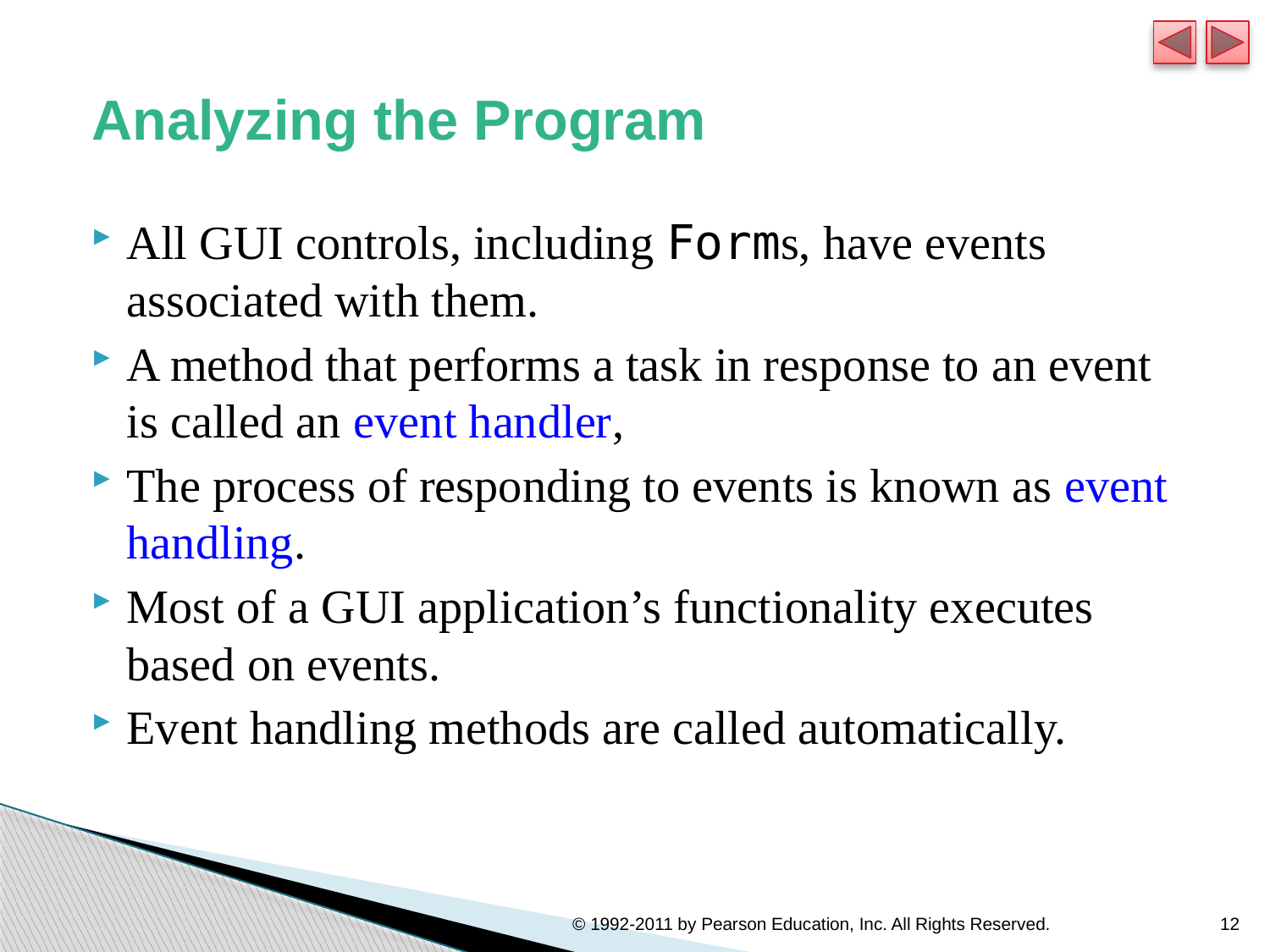

# Analyzing the Program
All GUI controls, including Forms, have events associated with them.
A method that performs a task in response to an event is called an event handler,
The process of responding to events is known as event handling.
Most of a GUI application’s functionality executes based on events.
Event handling methods are called automatically.
© 1992-2011 by Pearson Education, Inc. All Rights Reserved.
12